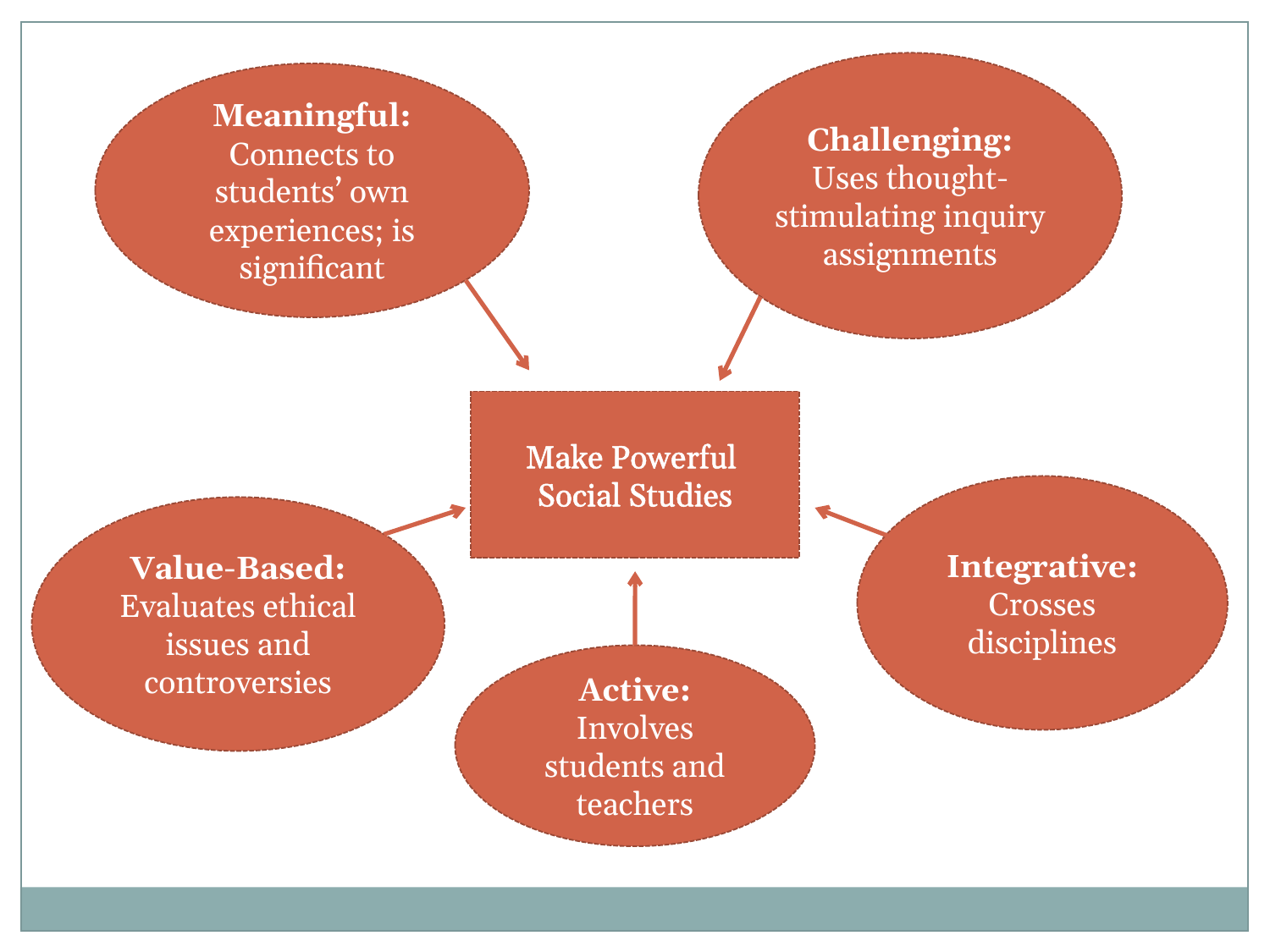

Challenging:
Uses thought-stimulating inquiry assignments
Meaningful:
Connects to students’ own experiences; is significant
Make Powerful
Social Studies
Integrative:
Crosses disciplines
Value-Based:
Evaluates ethical issues and controversies
Active:
Involves students and teachers